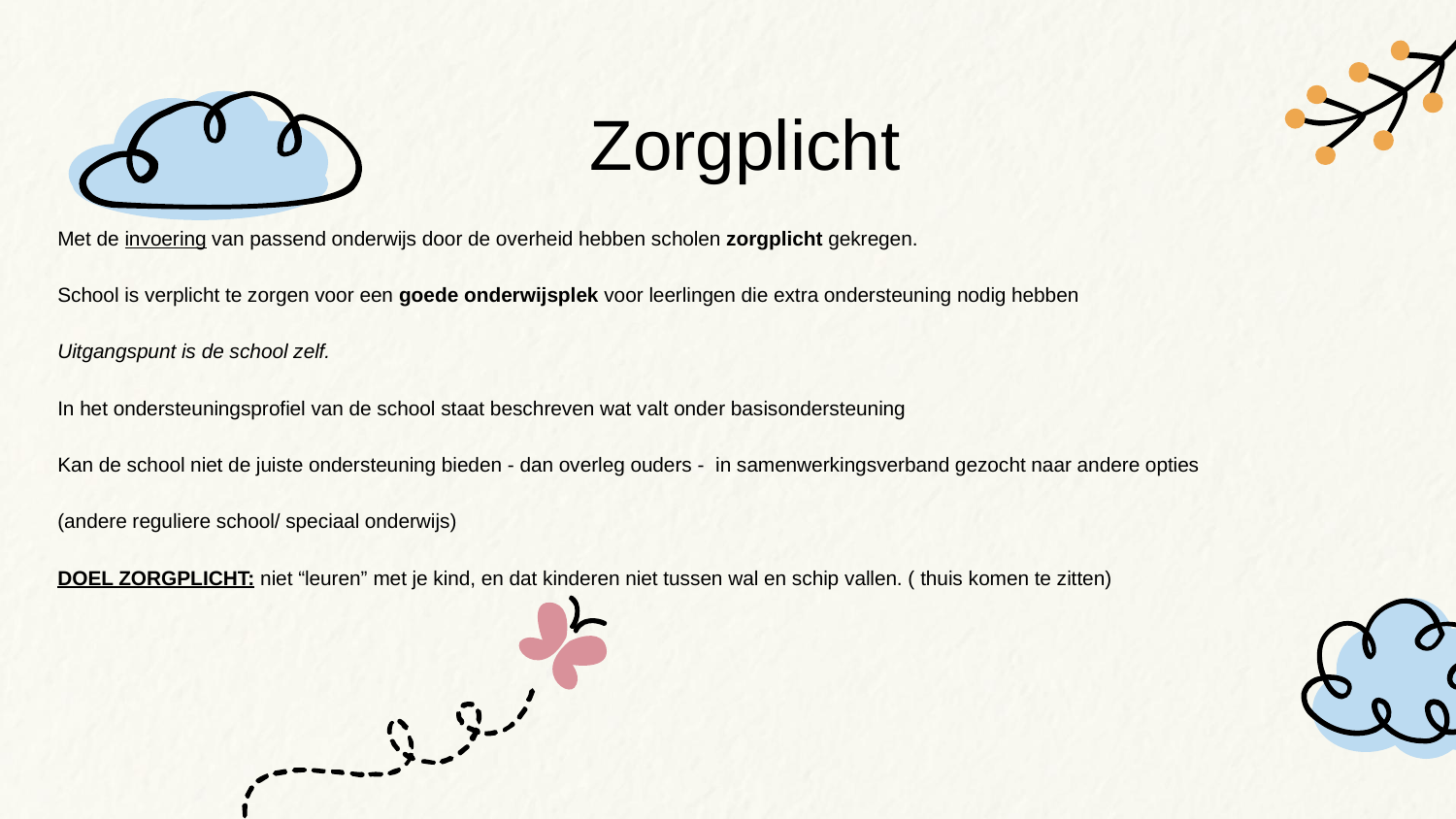

# Zorgplicht
Met de invoering van passend onderwijs door de overheid hebben scholen zorgplicht gekregen.
School is verplicht te zorgen voor een goede onderwijsplek voor leerlingen die extra ondersteuning nodig hebben
Uitgangspunt is de school zelf.
In het ondersteuningsprofiel van de school staat beschreven wat valt onder basisondersteuning
Kan de school niet de juiste ondersteuning bieden - dan overleg ouders -  in samenwerkingsverband gezocht naar andere opties
(andere reguliere school/ speciaal onderwijs)
DOEL ZORGPLICHT: niet “leuren” met je kind, en dat kinderen niet tussen wal en schip vallen. ( thuis komen te zitten)